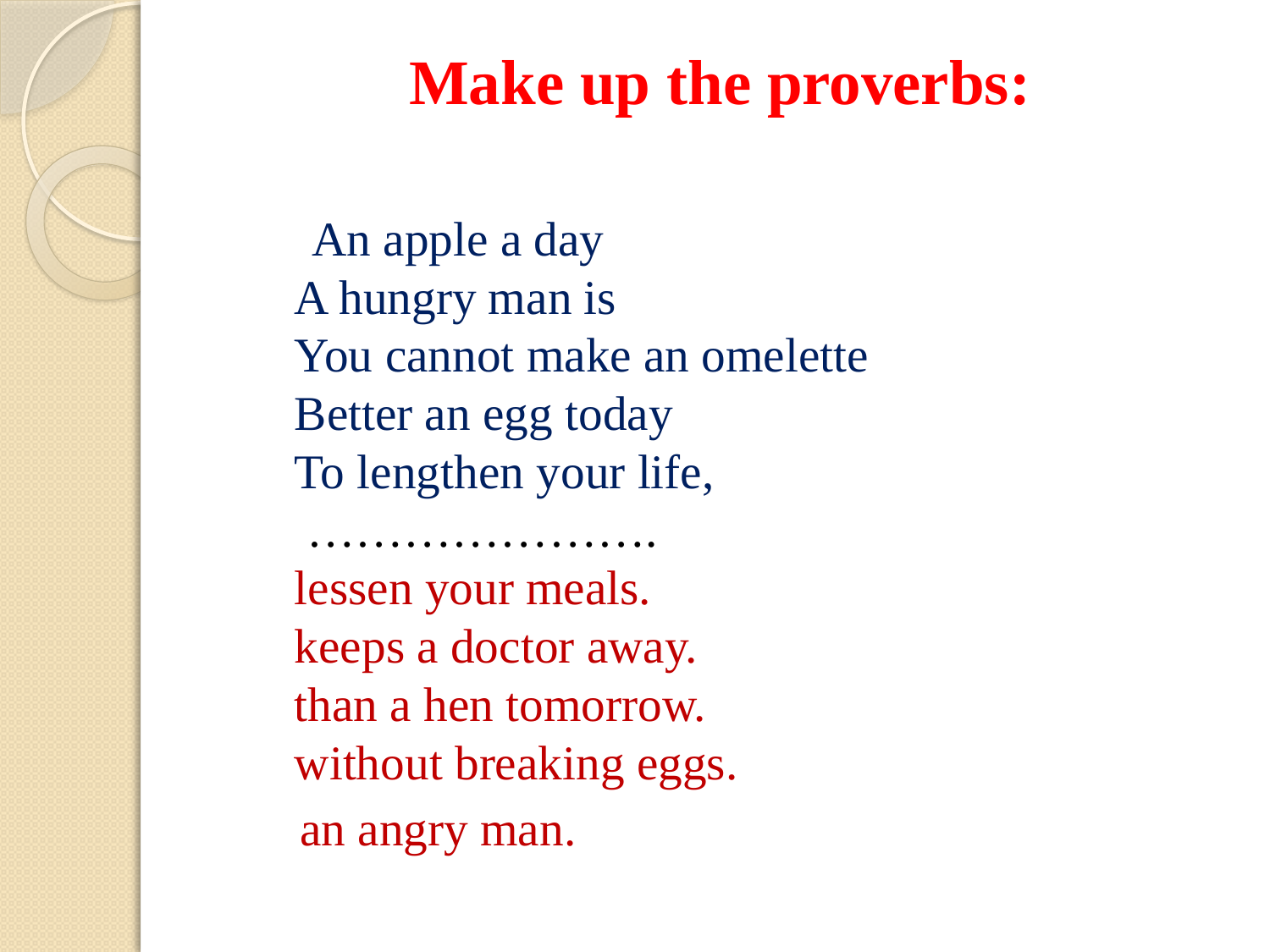

# Make up the proverbs:
    An apple a day
A hungry man is
You cannot make an omelette 
Better an egg today
To lengthen your life,
 ………………….
lessen your meals.
keeps a doctor away.
than a hen tomorrow.
without breaking eggs.
   an angry man.